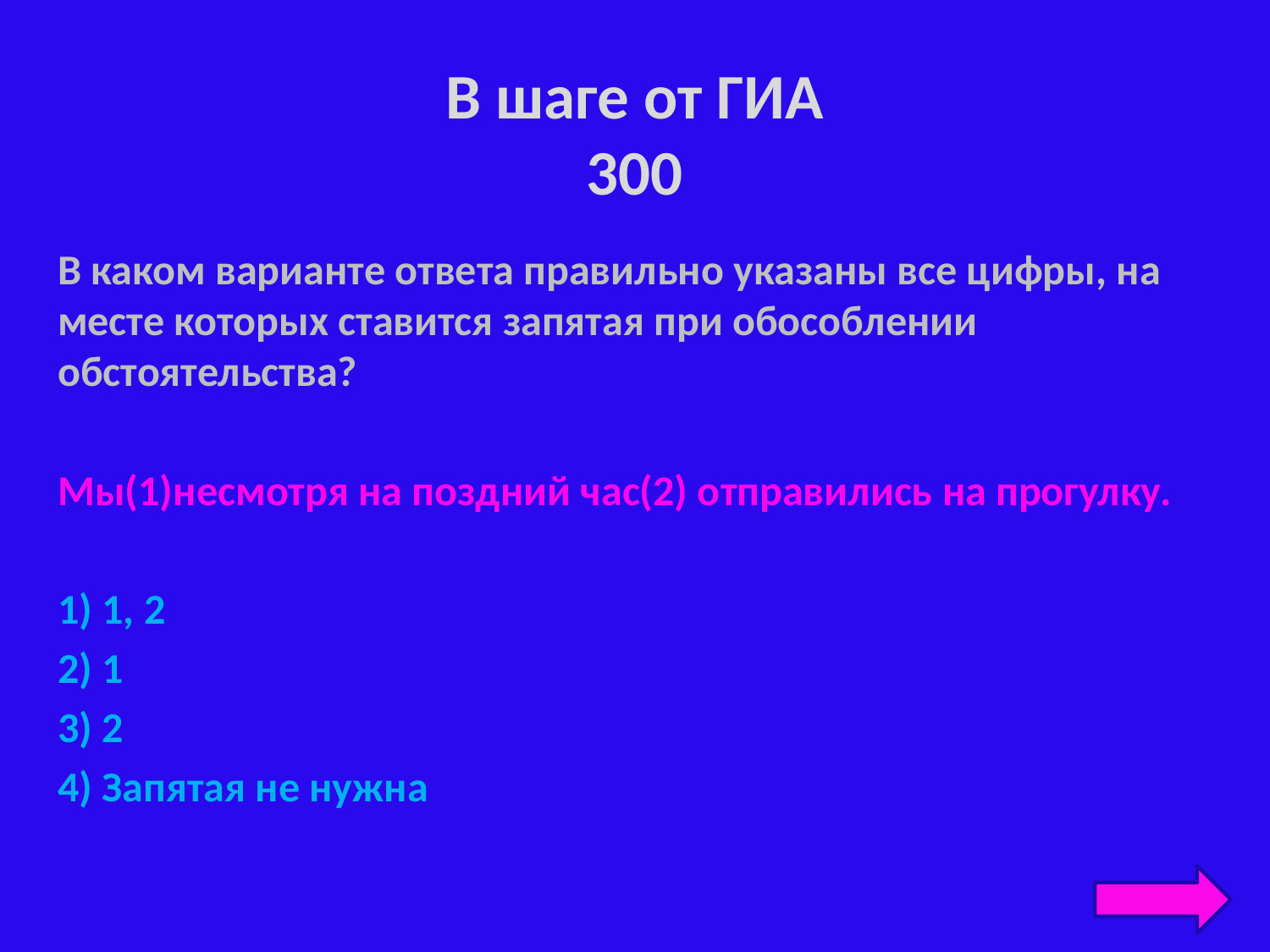

# В шаге от ГИА 300
В каком варианте ответа правильно указаны все цифры, на месте которых ставится запятая при обособлении обстоятельства?

Мы(1)несмотря на поздний час(2) отправились на прогулку.

1) 1, 2
2) 1
3) 2
4) Запятая не нужна